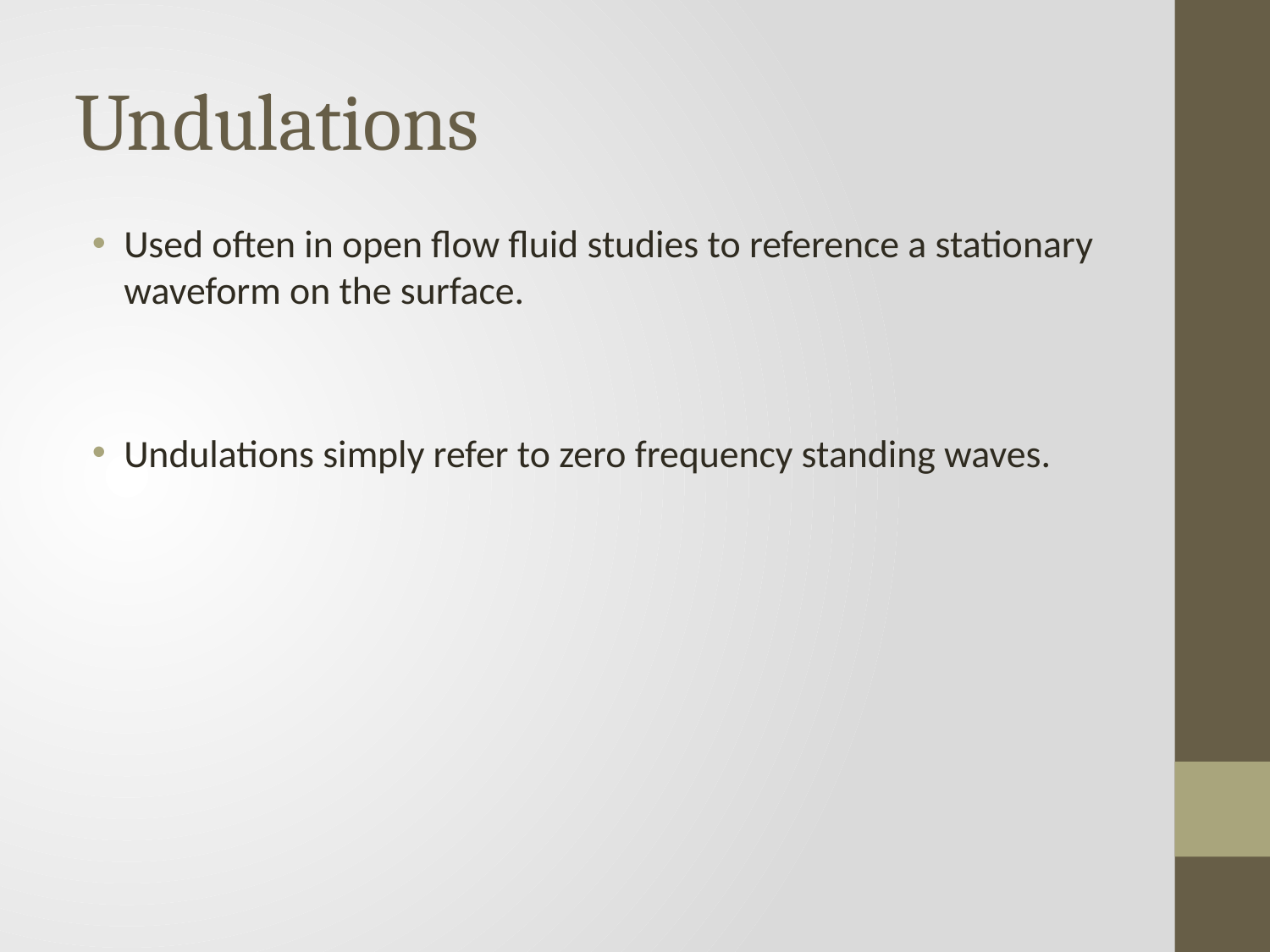

# Undulations

Used often in open flow fluid studies to reference a stationary waveform on the surface.

Undulations simply refer to zero frequency standing waves.